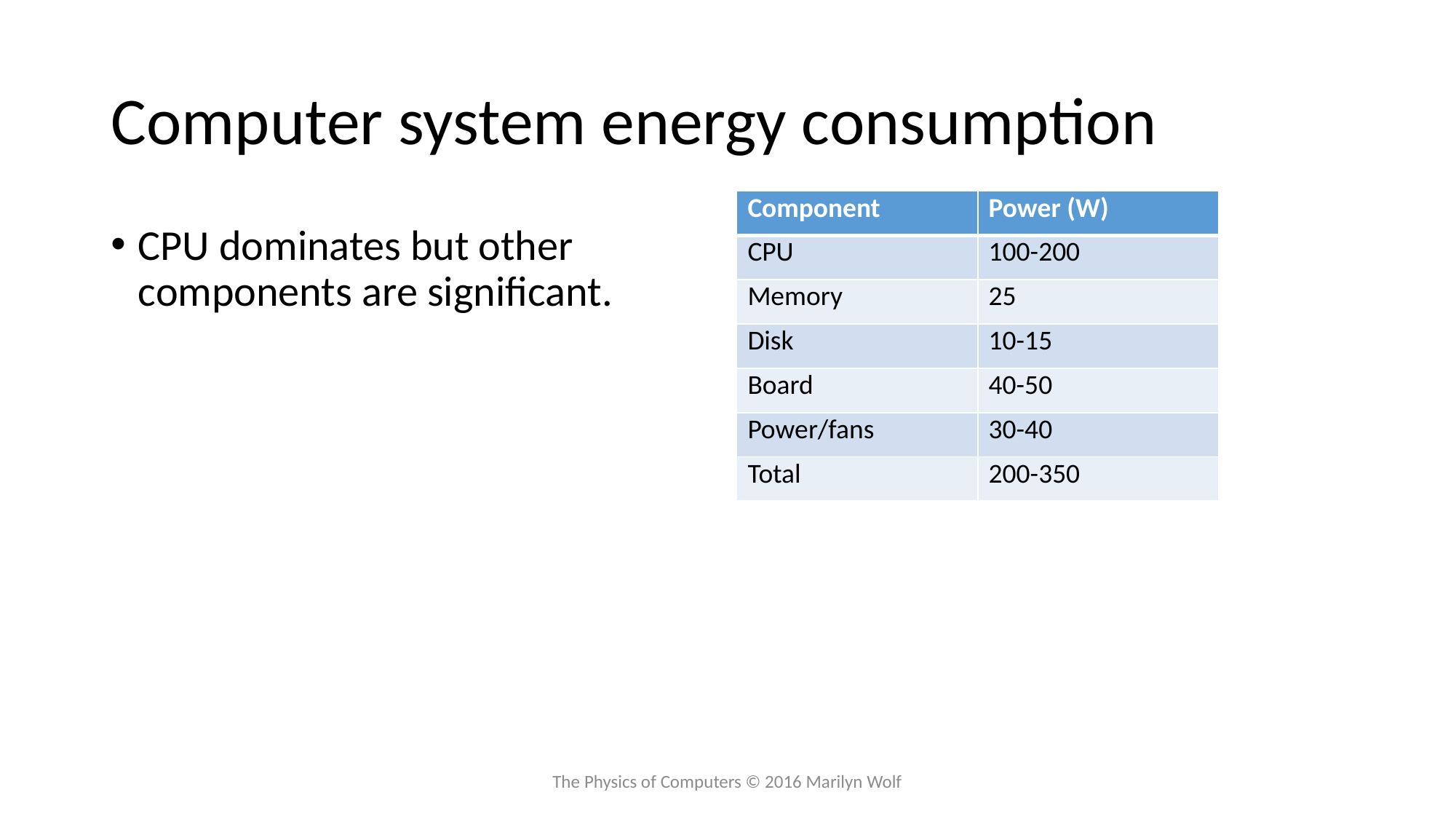

# Computer system energy consumption
| Component | Power (W) |
| --- | --- |
| CPU | 100-200 |
| Memory | 25 |
| Disk | 10-15 |
| Board | 40-50 |
| Power/fans | 30-40 |
| Total | 200-350 |
CPU dominates but other components are significant.
The Physics of Computers © 2016 Marilyn Wolf